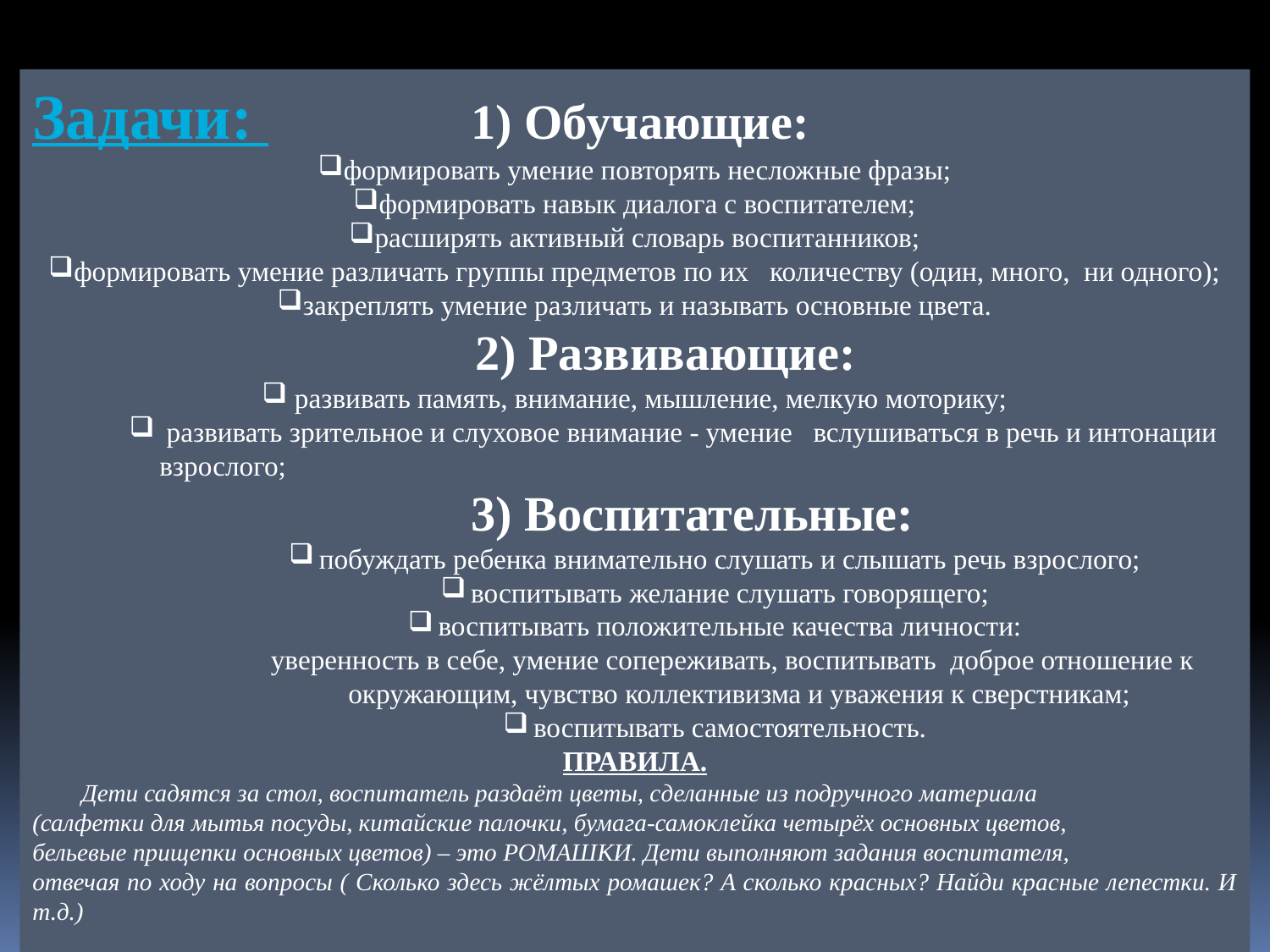

Задачи:              1) Обучающие:
формировать умение повторять несложные фразы;
формировать навык диалога с воспитателем;
расширять активный словарь воспитанников;
формировать умение различать группы предметов по их   количеству (один, много,  ни одного);
закреплять умение различать и называть основные цвета.
     2) Развивающие:
 развивать память, внимание, мышление, мелкую моторику;
 развивать зрительное и слуховое внимание - умение   вслушиваться в речь и интонации взрослого;
3) Воспитательные:
побуждать ребенка внимательно слушать и слышать речь взрослого;
воспитывать желание слушать говорящего;
воспитывать положительные качества личности:
                              уверенность в себе, умение сопереживать, воспитывать  доброе отношение к
                              окружающим, чувство коллективизма и уважения к сверстникам;
воспитывать самостоятельность.
ПРАВИЛА.
        Дети садятся за стол, воспитатель раздаёт цветы, сделанные из подручного материала
(салфетки для мытья посуды, китайские палочки, бумага-самоклейка четырёх основных цветов,
бельевые прищепки основных цветов) – это РОМАШКИ. Дети выполняют задания воспитателя,
отвечая по ходу на вопросы ( Сколько здесь жёлтых ромашек? А сколько красных? Найди красные лепестки. И т.д.)